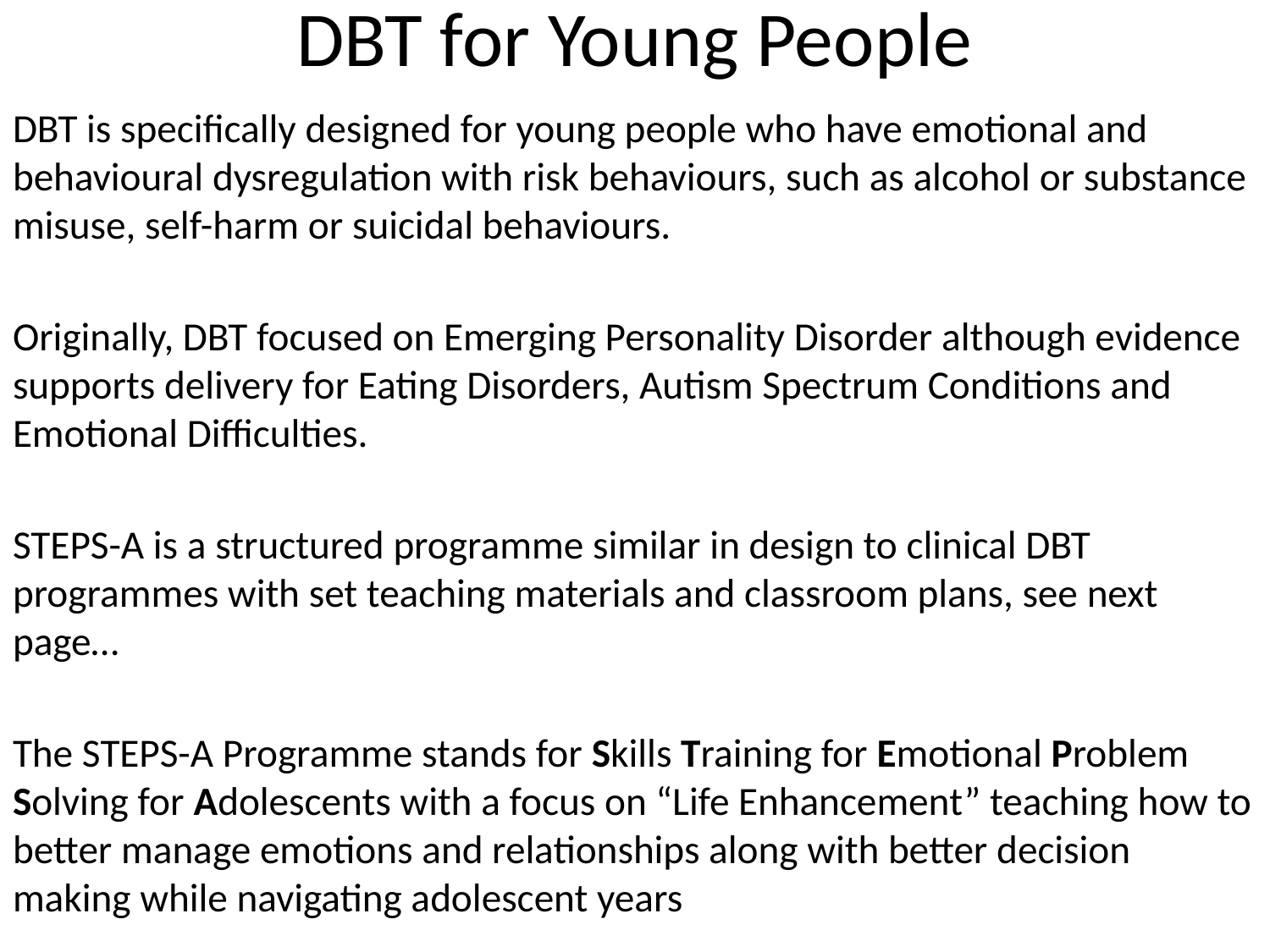

# DBT for Young People
DBT is specifically designed for young people who have emotional and behavioural dysregulation with risk behaviours, such as alcohol or substance misuse, self-harm or suicidal behaviours.

Originally, DBT focused on Emerging Personality Disorder although evidence supports delivery for Eating Disorders, Autism Spectrum Conditions and Emotional Difficulties.

STEPS-A is a structured programme similar in design to clinical DBT programmes with set teaching materials and classroom plans, see next page…

The STEPS-A Programme stands for Skills Training for Emotional Problem Solving for Adolescents with a focus on “Life Enhancement” teaching how to better manage emotions and relationships along with better decision making while navigating adolescent years